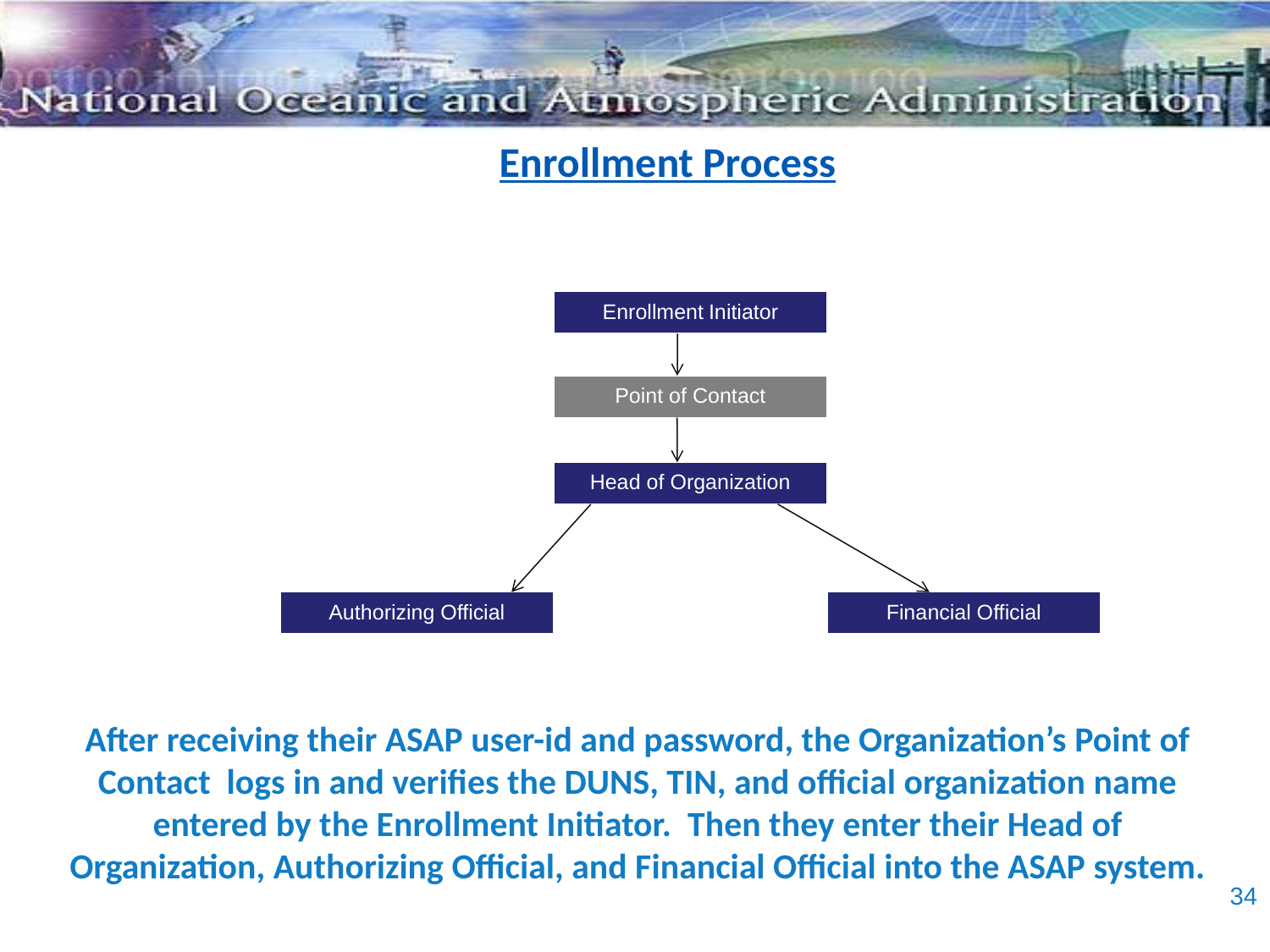

Enrollment Process

Enrollment Initiator
Point of Contact
Head of Organization
Authorizing Official
Financial Official
After receiving their ASAP user-id and password, the Organization’s Point of Contact  logs in and verifies the DUNS, TIN, and official organization name entered by the Enrollment Initiator.  Then they enter their Head of Organization, Authorizing Official, and Financial Official into the ASAP system.
34